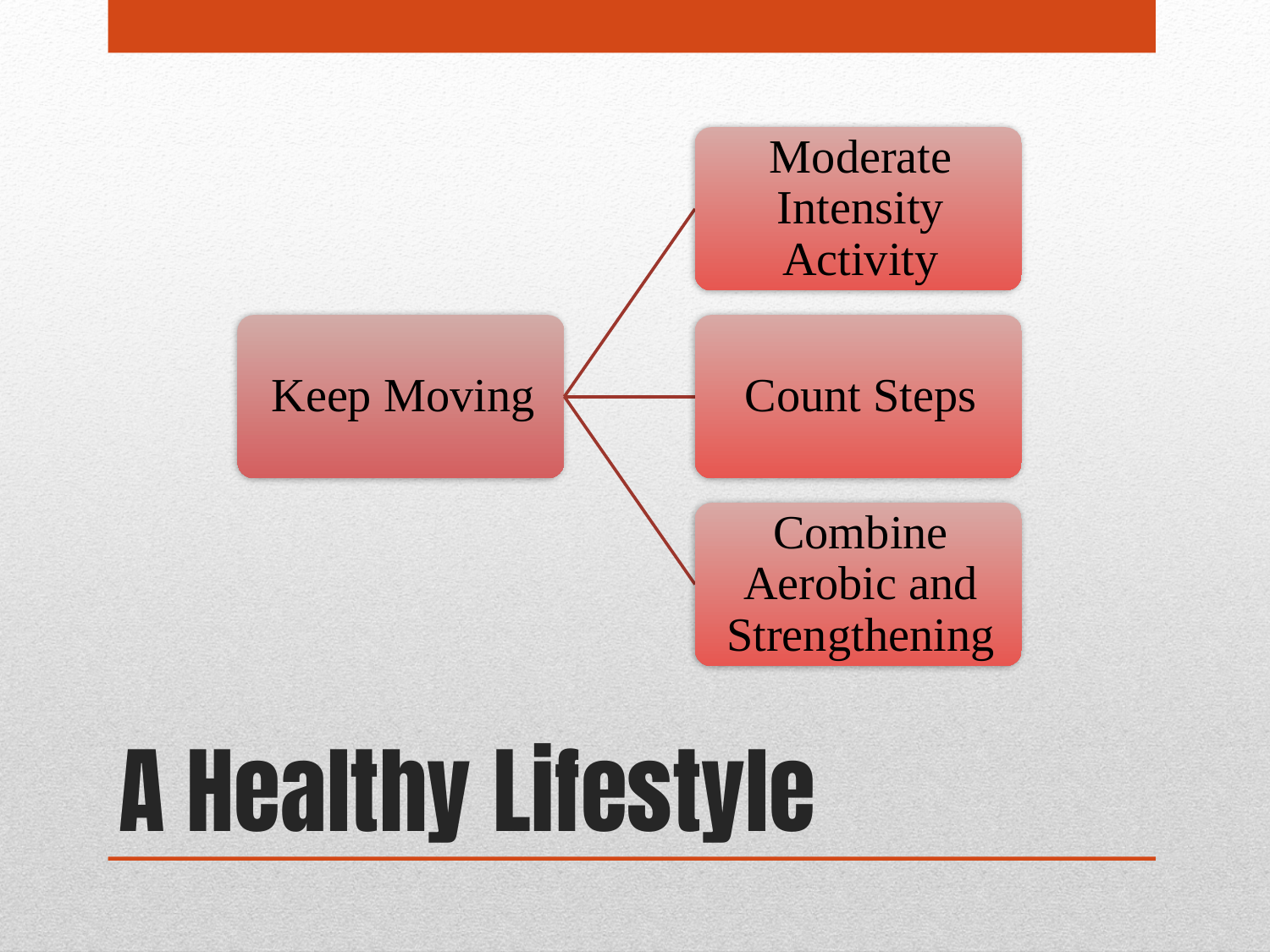

Keep Moving

Moderate Intensity Activity

Count Steps

Combine Aerobic and Strengthening
# A Healthy Lifestyle